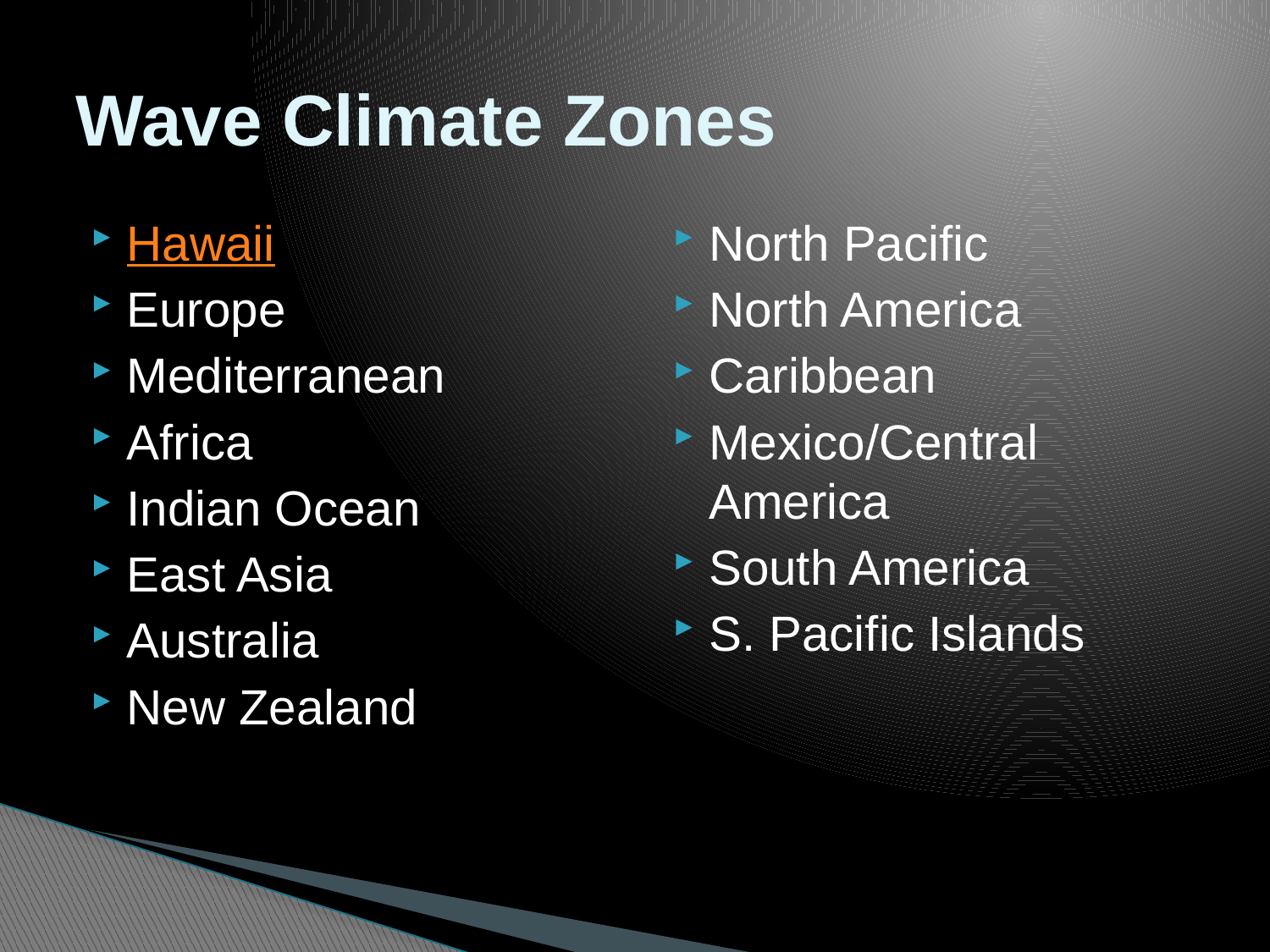

# Wave Climate Zones
Hawaii
Europe
Mediterranean
Africa
Indian Ocean
East Asia
Australia
New Zealand
North Pacific
North America
Caribbean
Mexico/Central America
South America
S. Pacific Islands